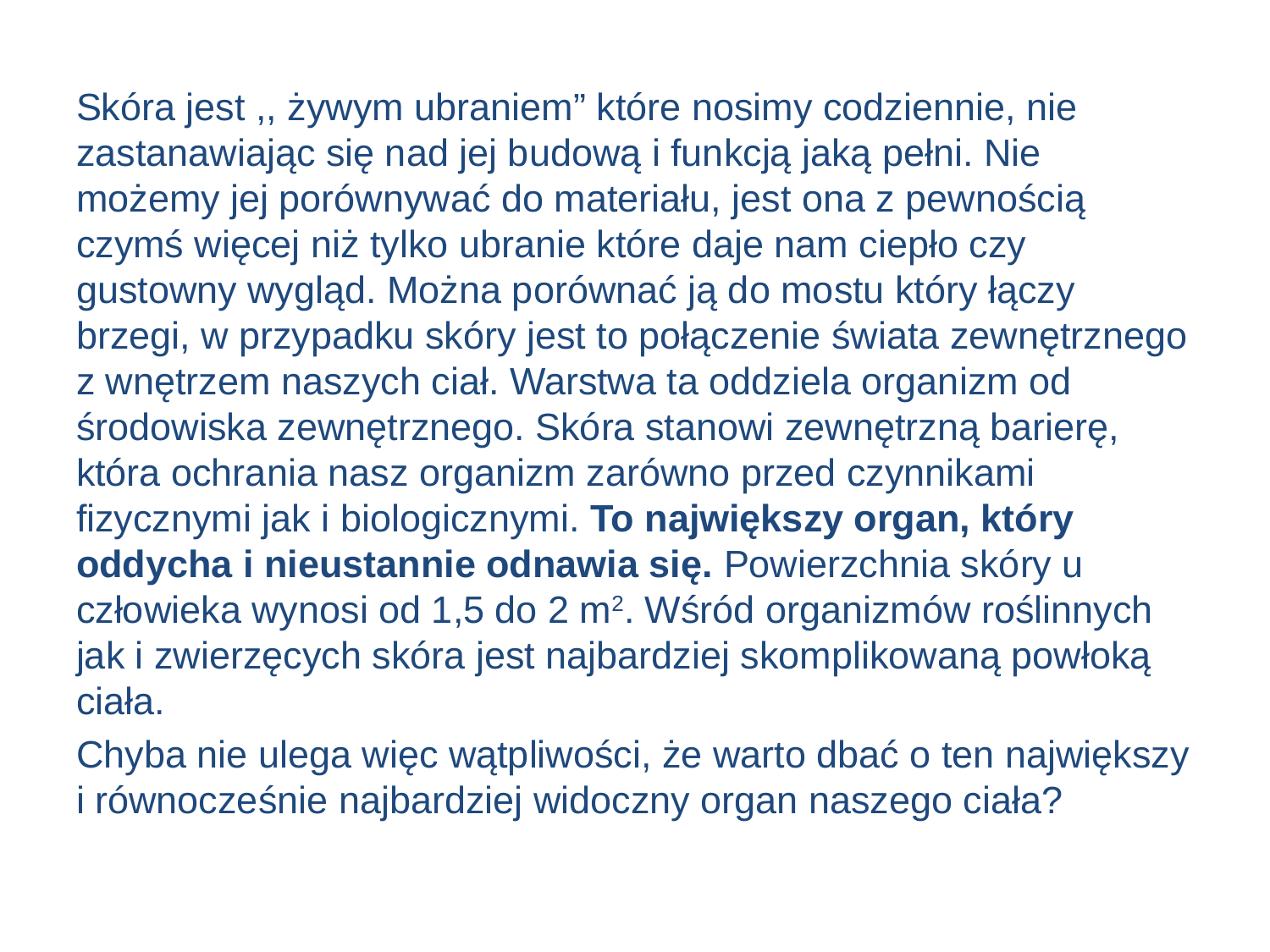

Skóra jest ,, żywym ubraniem” które nosimy codziennie, nie zastanawiając się nad jej budową i funkcją jaką pełni. Nie możemy jej porównywać do materiału, jest ona z pewnością czymś więcej niż tylko ubranie które daje nam ciepło czy gustowny wygląd. Można porównać ją do mostu który łączy brzegi, w przypadku skóry jest to połączenie świata zewnętrznego z wnętrzem naszych ciał. Warstwa ta oddziela organizm od środowiska zewnętrznego. Skóra stanowi zewnętrzną barierę, która ochrania nasz organizm zarówno przed czynnikami fizycznymi jak i biologicznymi. To największy organ, który oddycha i nieustannie odnawia się. Powierzchnia skóry u człowieka wynosi od 1,5 do 2 m2. Wśród organizmów roślinnych jak i zwierzęcych skóra jest najbardziej skomplikowaną powłoką ciała.
Chyba nie ulega więc wątpliwości, że warto dbać o ten największy i równocześnie najbardziej widoczny organ naszego ciała?